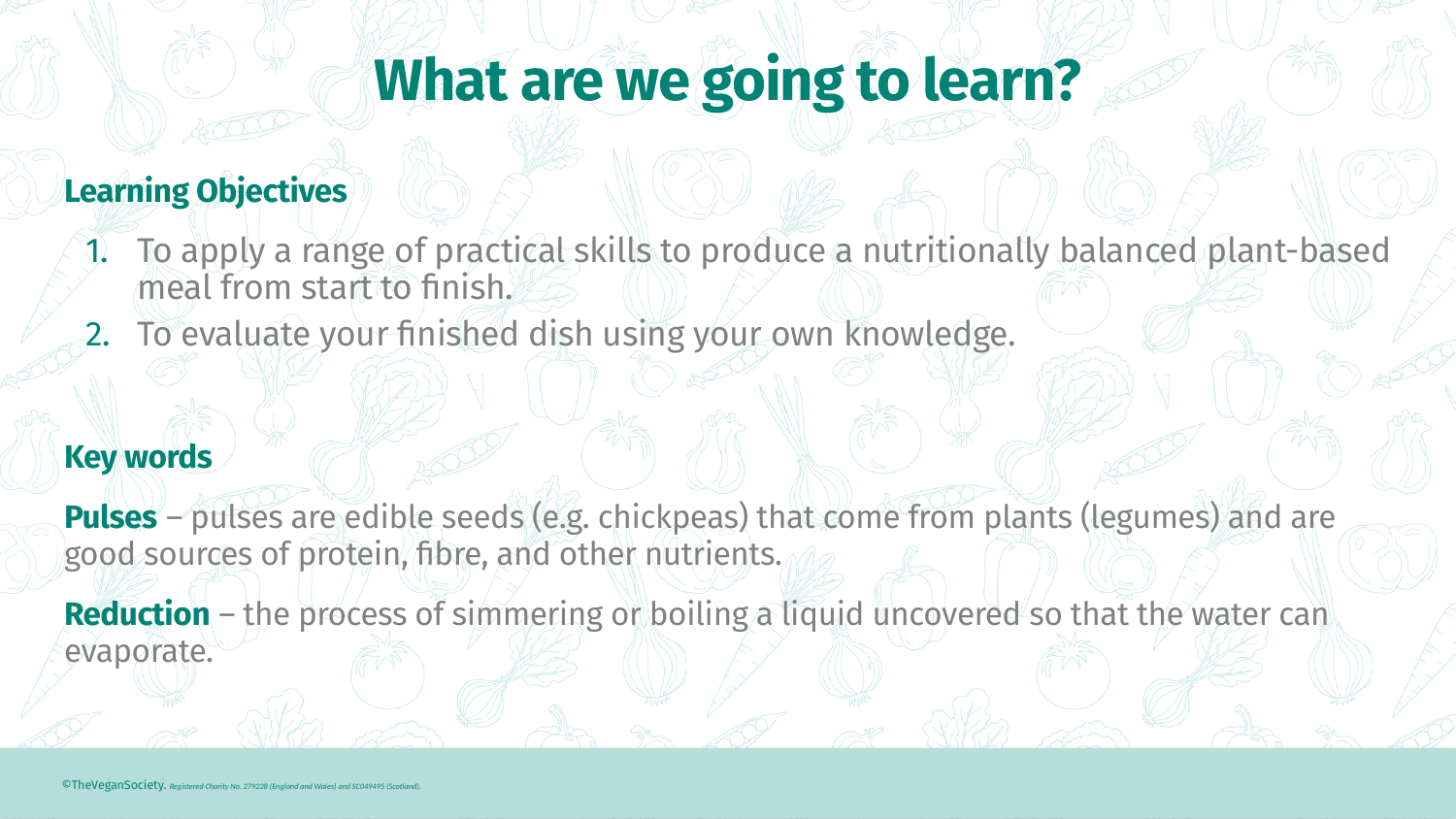

# What are we going to learn?
Learning Objectives
To apply a range of practical skills to produce a nutritionally balanced plant-based meal from start to finish.
To evaluate your finished dish using your own knowledge.

Key words
Pulses – pulses are edible seeds (e.g. chickpeas) that come from plants (legumes) and are good sources of protein, fibre, and other nutrients.
Reduction – the process of simmering or boiling a liquid uncovered so that the water can evaporate.